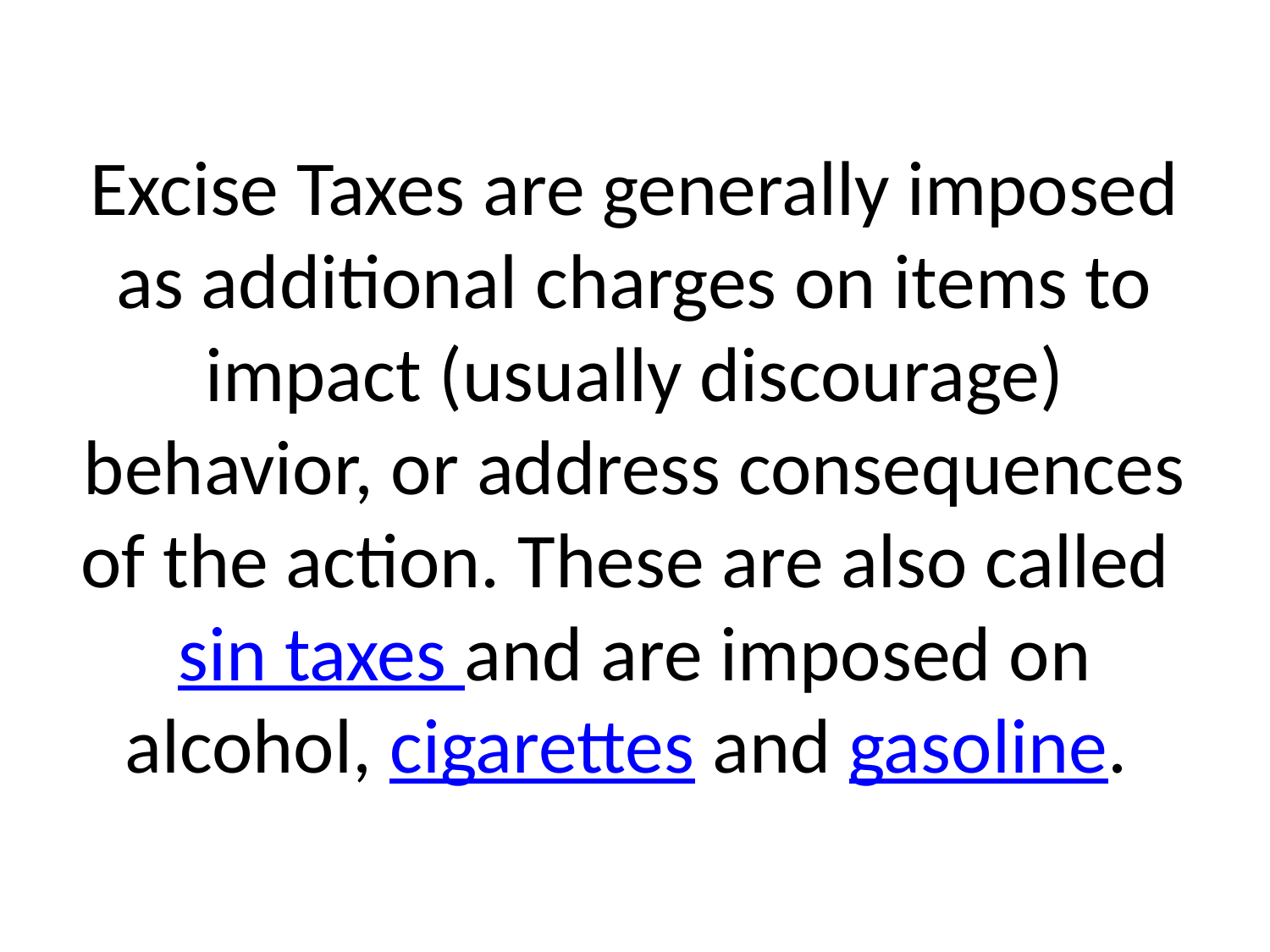

# Excise Taxes are generally imposed as additional charges on items to impact (usually discourage) behavior, or address consequences of the action. These are also called sin taxes and are imposed on alcohol, cigarettes and gasoline.